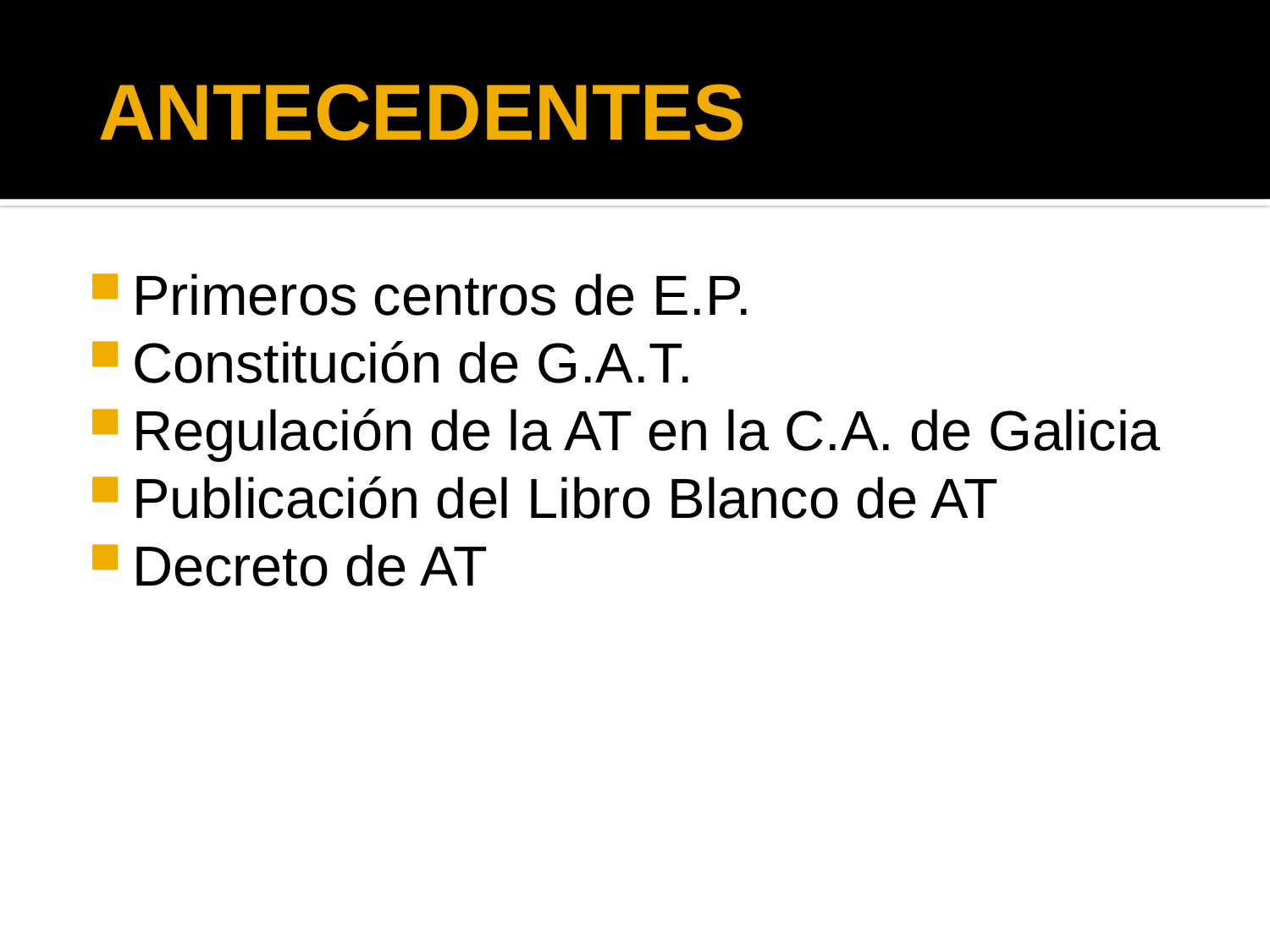

# ANTECEDENTES
Primeros centros de E.P.
Constitución de G.A.T.
Regulación de la AT en la C.A. de Galicia
Publicación del Libro Blanco de AT
Decreto de AT